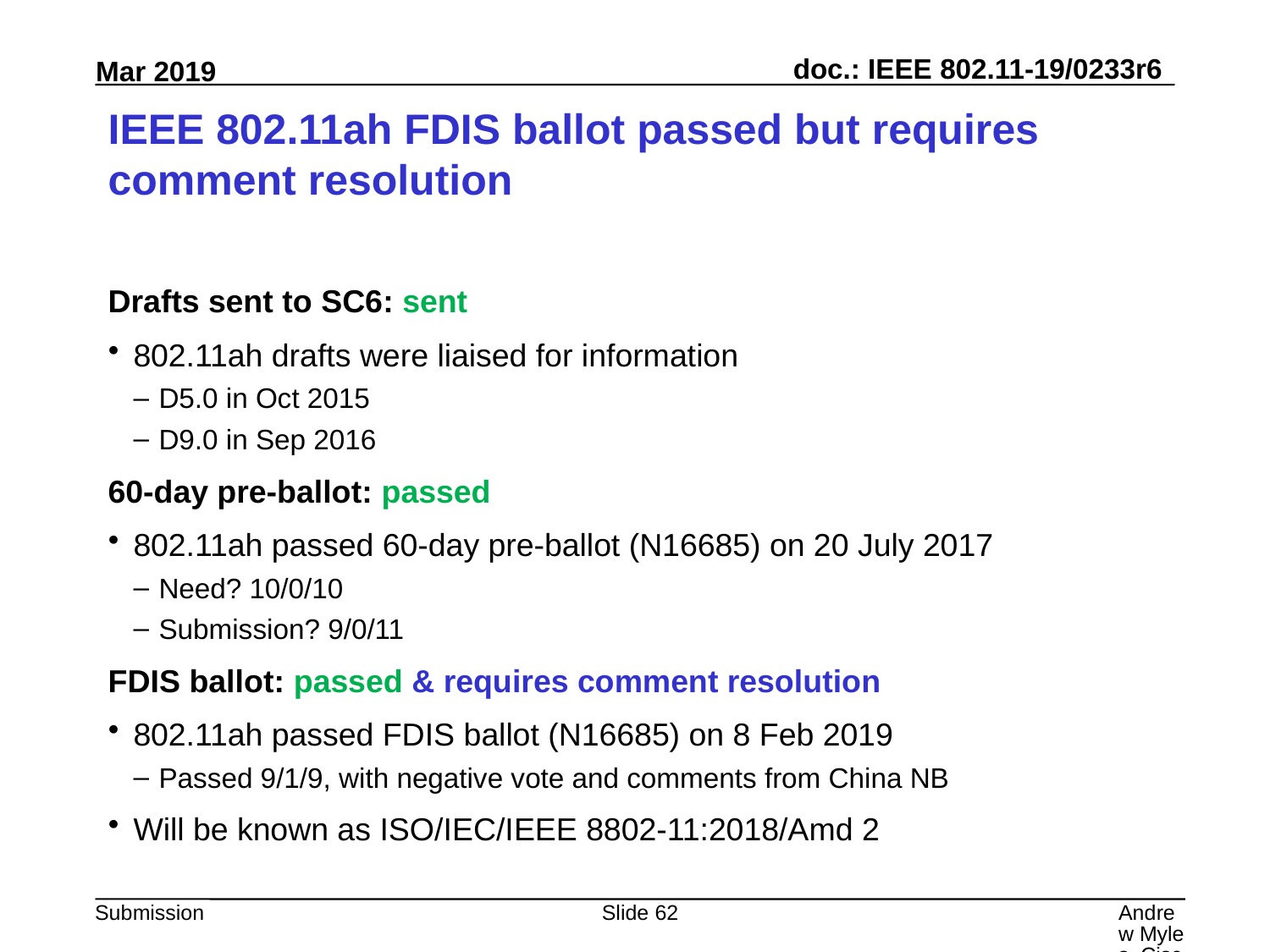

# IEEE 802.11ah FDIS ballot passed but requires comment resolution
Drafts sent to SC6: sent
802.11ah drafts were liaised for information
D5.0 in Oct 2015
D9.0 in Sep 2016
60-day pre-ballot: passed
802.11ah passed 60-day pre-ballot (N16685) on 20 July 2017
Need? 10/0/10
Submission? 9/0/11
FDIS ballot: passed & requires comment resolution
802.11ah passed FDIS ballot (N16685) on 8 Feb 2019
Passed 9/1/9, with negative vote and comments from China NB
Will be known as ISO/IEC/IEEE 8802-11:2018/Amd 2
Slide 62
Andrew Myles, Cisco